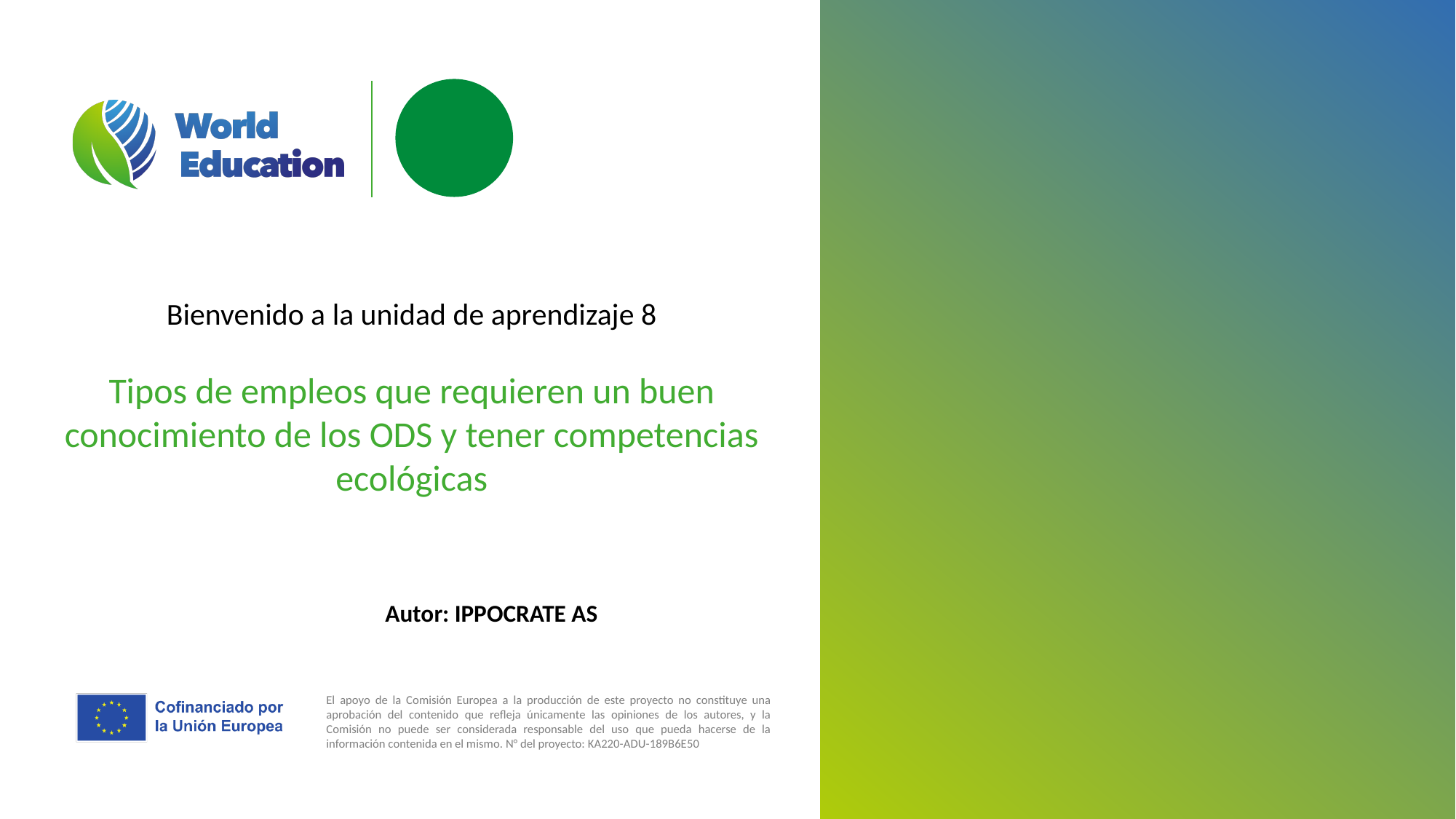

Bienvenido a la unidad de aprendizaje 8

Tipos de empleos que requieren un buen conocimiento de los ODS y tener competencias ecológicas

Autor: IPPOCRATE AS